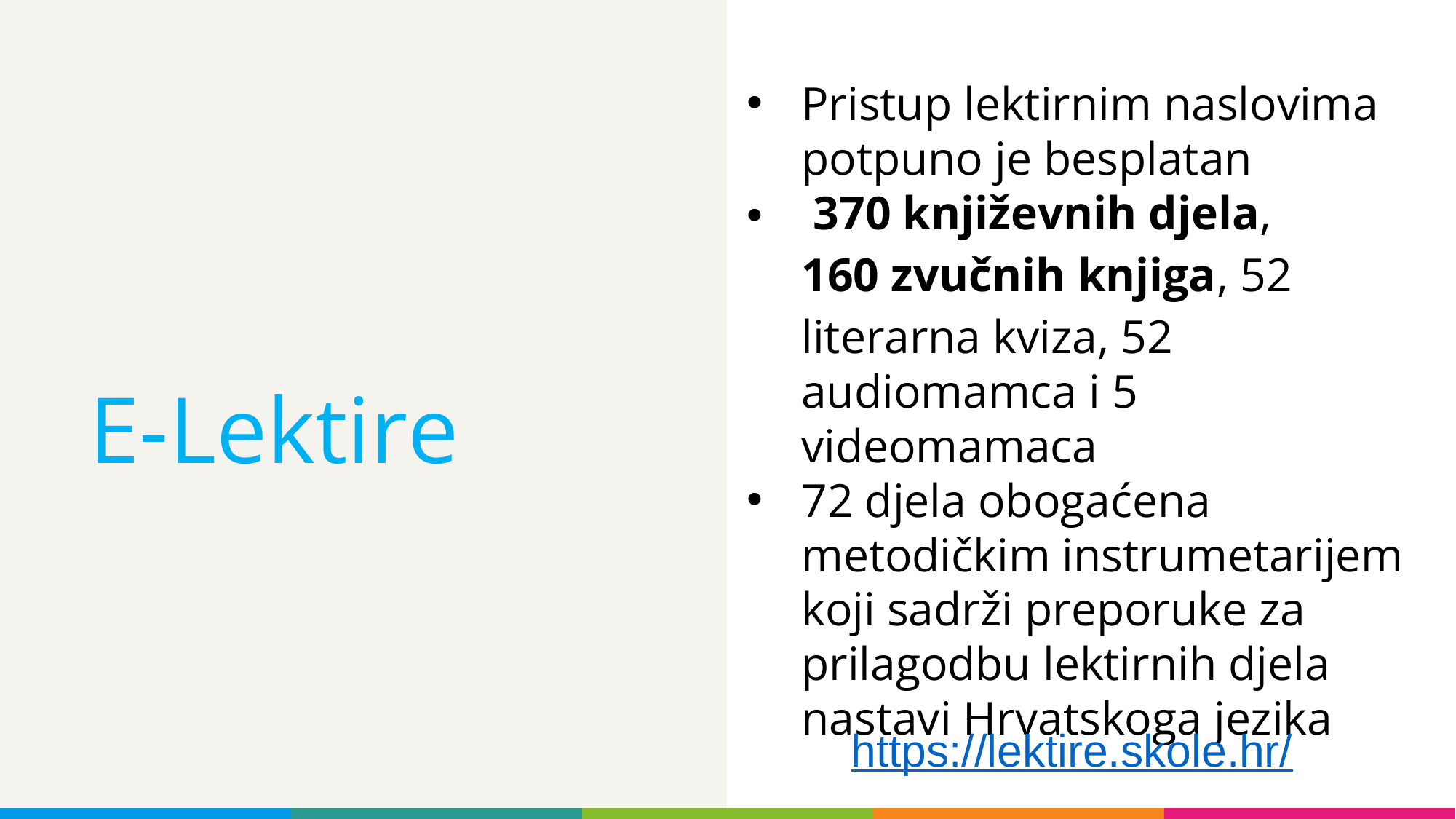

Pristup lektirnim naslovima potpuno je besplatan
 370 književnih djela, 160 zvučnih knjiga, 52 literarna kviza, 52 audiomamca i 5 videomamaca
72 djela obogaćena metodičkim instrumetarijem koji sadrži preporuke za prilagodbu lektirnih djela nastavi Hrvatskoga jezika
# E-Lektire
https://lektire.skole.hr/